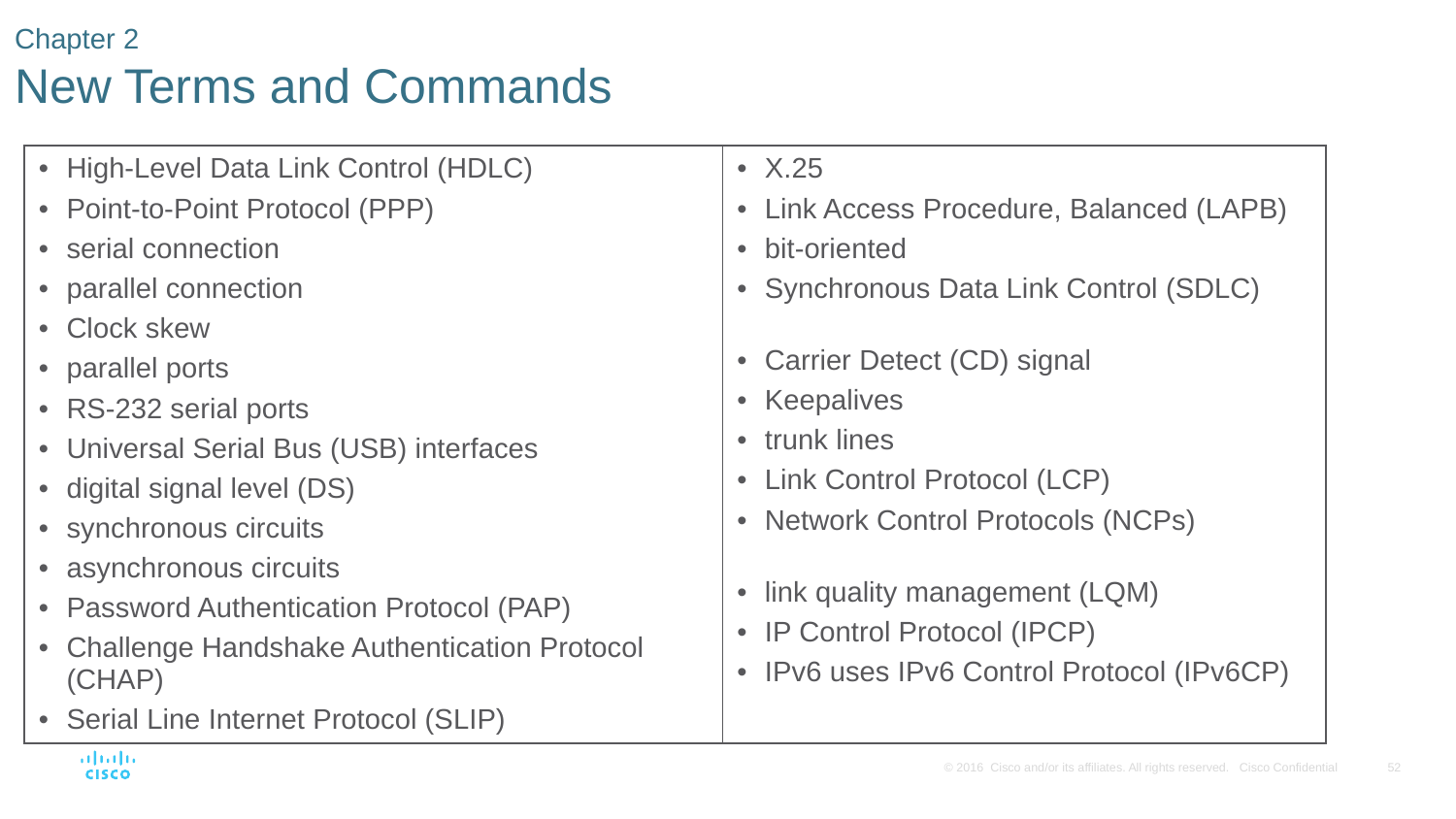

# Chapter 2 New Terms and Commands
| High-Level Data Link Control (HDLC) Point-to-Point Protocol (PPP) serial connection parallel connection Clock skew parallel ports RS-232 serial ports Universal Serial Bus (USB) interfaces digital signal level (DS) synchronous circuits asynchronous circuits Password Authentication Protocol (PAP) Challenge Handshake Authentication Protocol (CHAP) Serial Line Internet Protocol (SLIP) | X.25 Link Access Procedure, Balanced (LAPB) bit-oriented Synchronous Data Link Control (SDLC) Carrier Detect (CD) signal Keepalives trunk lines Link Control Protocol (LCP) Network Control Protocols (NCPs) link quality management (LQM) IP Control Protocol (IPCP) IPv6 uses IPv6 Control Protocol (IPv6CP) |
| --- | --- |